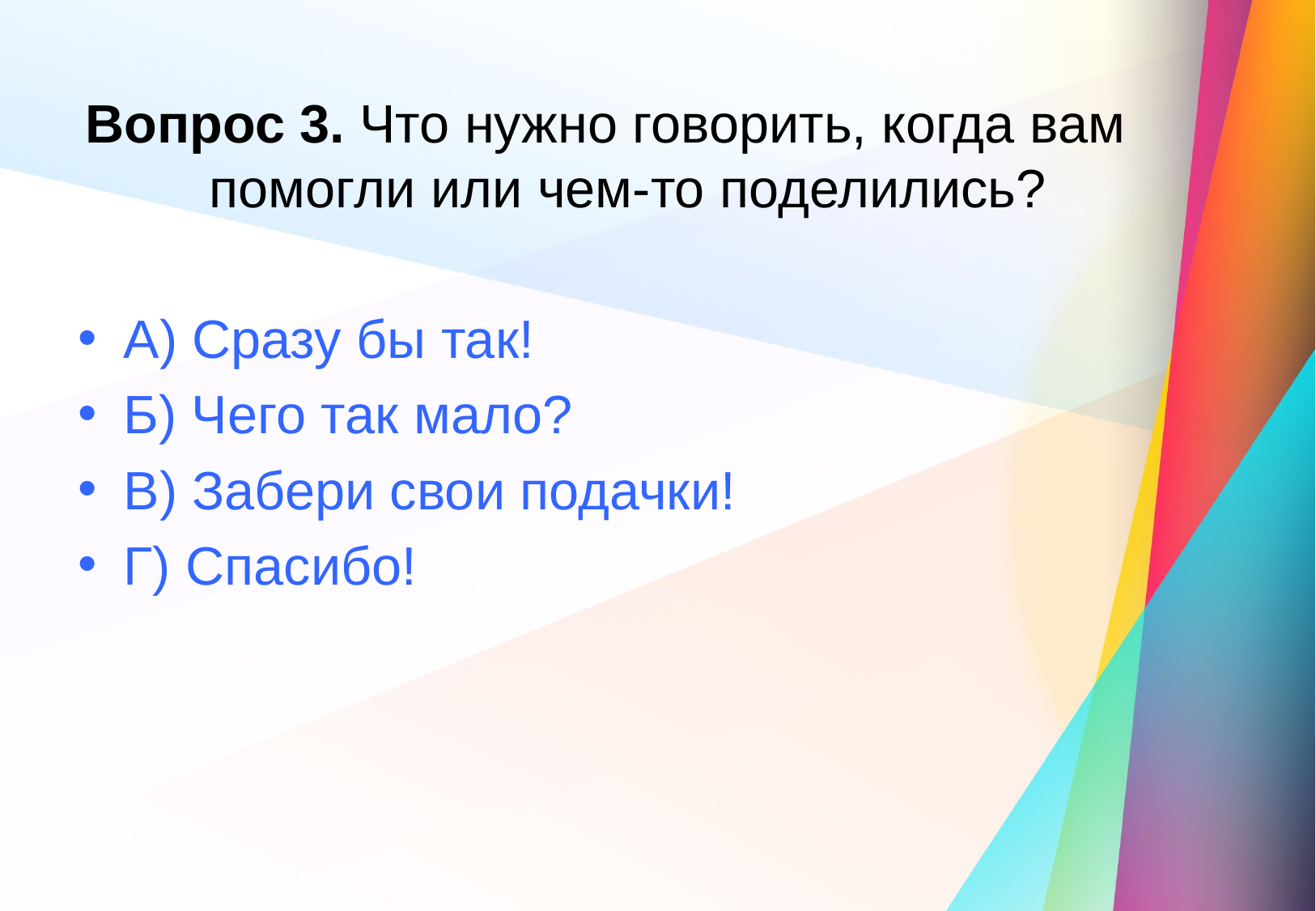

Вопрос 3. Что нужно говорить, когда вам помогли или чем-то поделились?

А) Сразу бы так!
Б) Чего так мало?
В) Забери свои подачки!
Г) Спасибо!